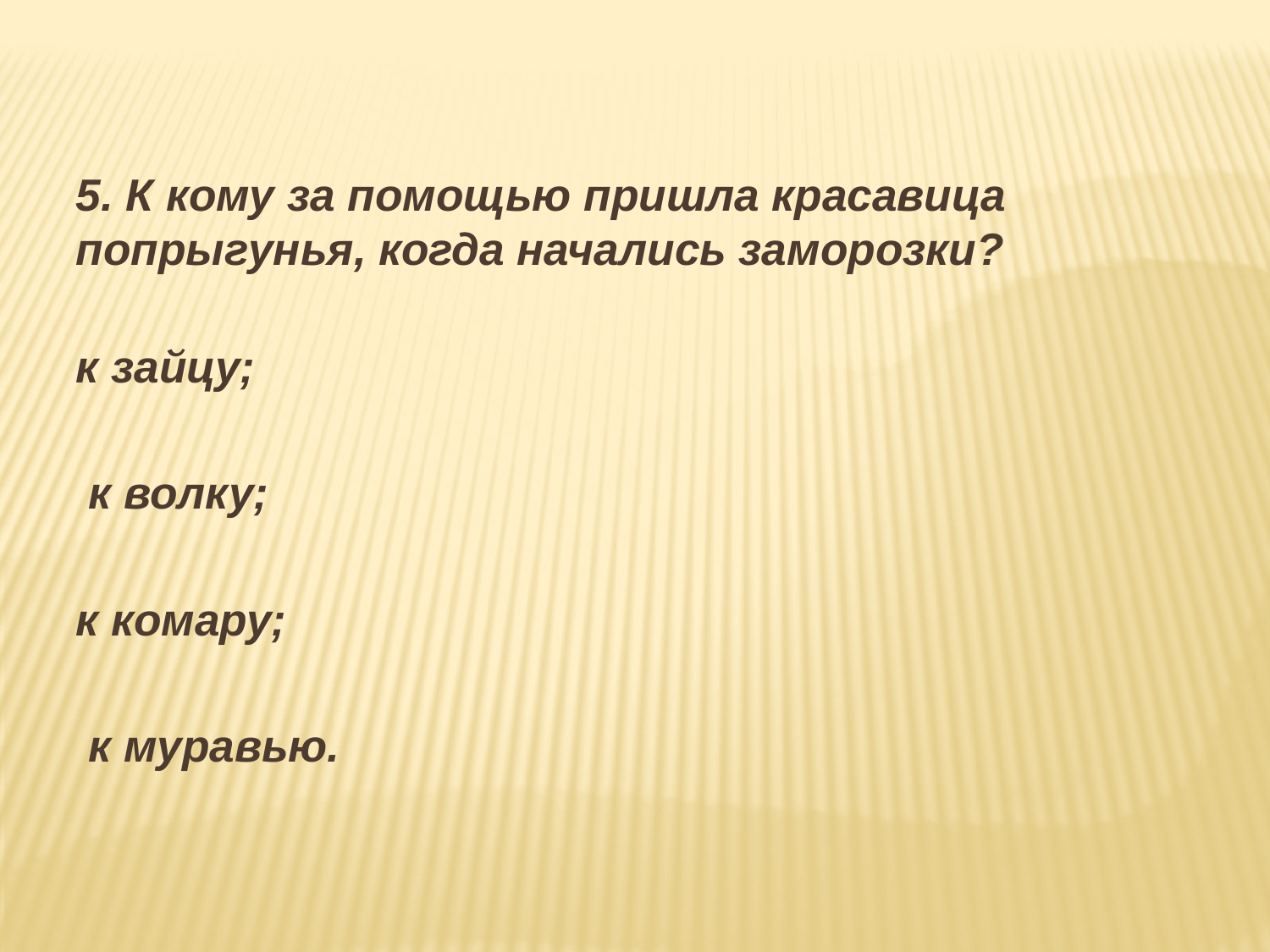

5. К кому за помощью пришла красавица попрыгунья, когда начались заморозки?
к зайцу;

 к волку;

к комару;

 к муравью.